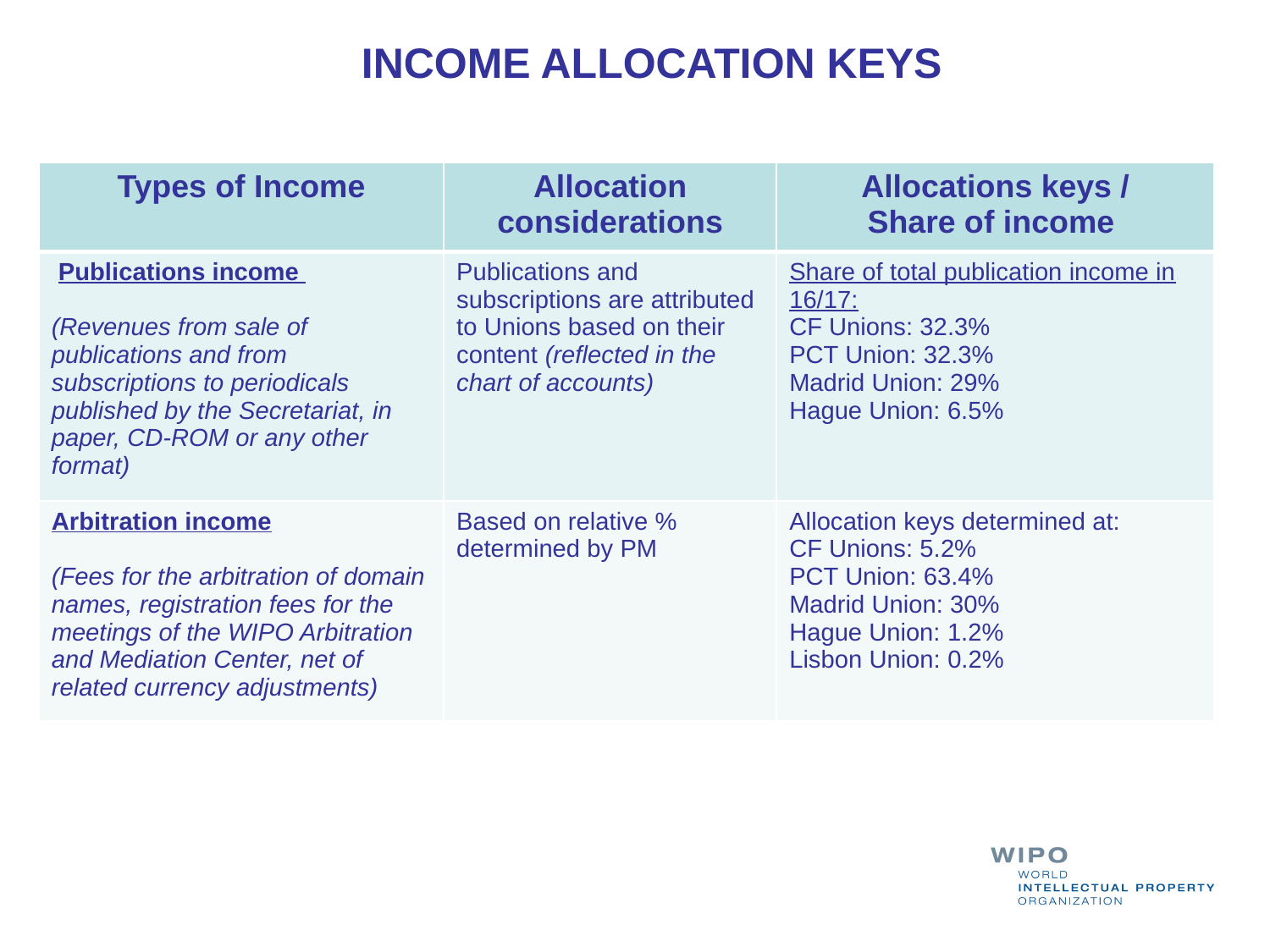

INCOME ALLOCATION KEYS
| Types of Income | Allocation considerations | Allocations keys / Share of income |
| --- | --- | --- |
| Publications income (Revenues from sale of publications and from subscriptions to periodicals published by the Secretariat, in paper, CD‑ROM or any other format) | Publications and subscriptions are attributed to Unions based on their content (reflected in the chart of accounts) | Share of total publication income in 16/17: CF Unions: 32.3% PCT Union: 32.3% Madrid Union: 29% Hague Union: 6.5% |
| Arbitration income (Fees for the arbitration of domain names, registration fees for the meetings of the WIPO Arbitration and Mediation Center, net of related currency adjustments) | Based on relative % determined by PM | Allocation keys determined at: CF Unions: 5.2% PCT Union: 63.4% Madrid Union: 30% Hague Union: 1.2% Lisbon Union: 0.2% |
*